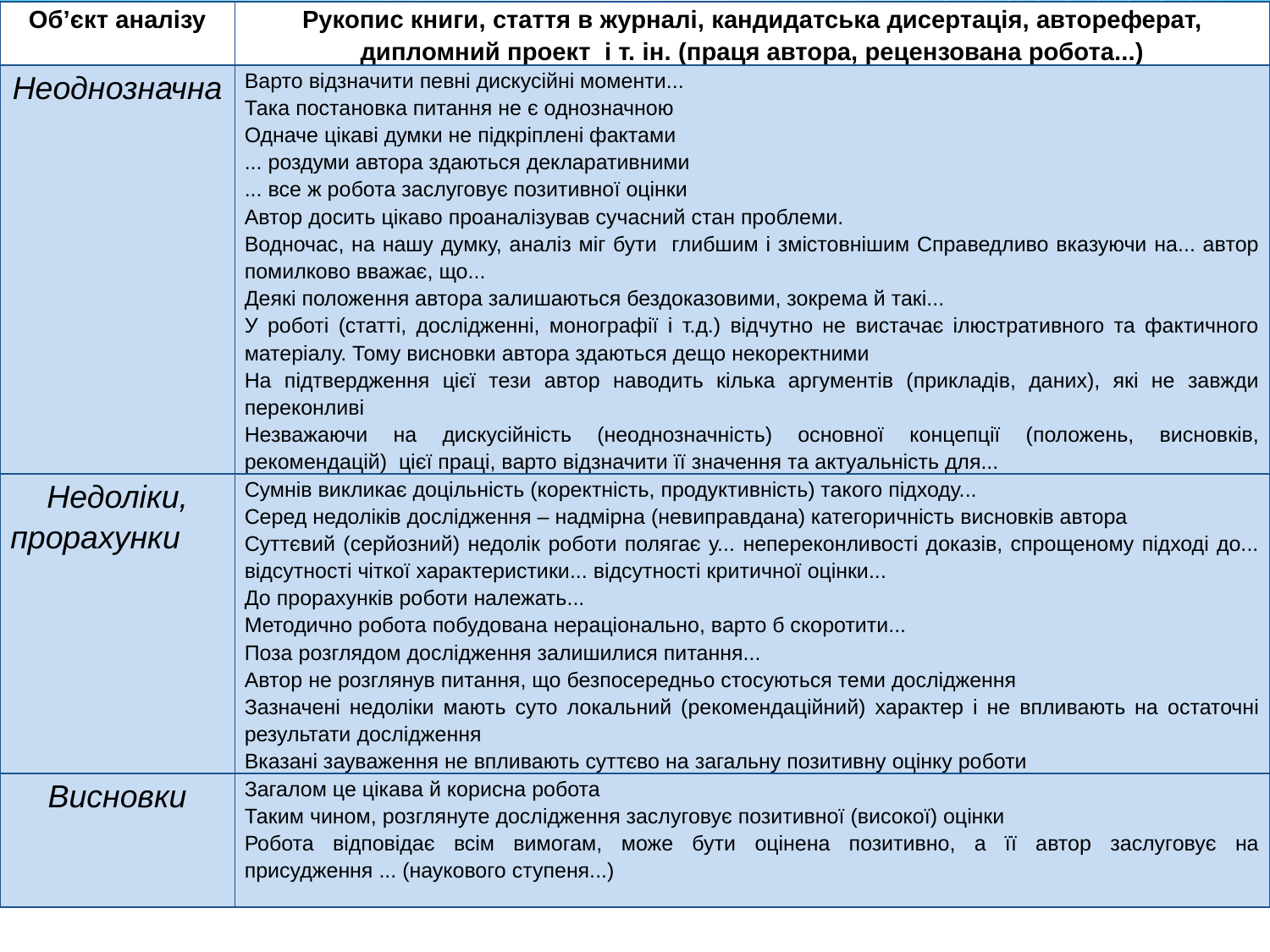

| Об’єкт аналізу | Рукопис книги, стаття в журналі, кандидатська дисертація, автореферат, дипломний проект і т. ін. (праця автора, рецензована робота...) |
| --- | --- |
| Неоднозначна | Варто відзначити певні дискусійні моменти... Така постановка питання не є однозначною Одначе цікаві думки не підкріплені фактами ... роздуми автора здаються декларативними ... все ж робота заслуговує позитивної оцінки Автор досить цікаво проаналізував сучасний стан проблеми. Водночас, на нашу думку, аналіз міг бути глибшим і змістовнішим Справедливо вказуючи на... автор помилково вважає, що... Деякі положення автора залишаються бездоказовими, зокрема й такі... У роботі (статті, дослідженні, монографії і т.д.) відчутно не вистачає ілюстративного та фактичного матеріалу. Тому висновки автора здаються дещо некоректними На підтвердження цієї тези автор наводить кілька аргументів (прикладів, даних), які не завжди переконливі Незважаючи на дискусійність (неоднозначність) основної концепції (положень, висновків, рекомендацій) цієї праці, варто відзначити її значення та актуальність для... |
| Недоліки, прорахунки | Сумнів викликає доцільність (коректність, продуктивність) такого підходу... Серед недоліків дослідження – надмірна (невиправдана) категоричність висновків автора Суттєвий (серйозний) недолік роботи полягає у... непереконливості доказів, спрощеному підході до... відсутності чіткої характеристики... відсутності критичної оцінки... До прорахунків роботи належать... Методично робота побудована нераціонально, варто б скоротити... Поза розглядом дослідження залишилися питання... Автор не розглянув питання, що безпосередньо стосуються теми дослідження Зазначені недоліки мають суто локальний (рекомендаційний) характер і не впливають на остаточні результати дослідження Вказані зауваження не впливають суттєво на загальну позитивну оцінку роботи |
| Висновки | Загалом це цікава й корисна робота Таким чином, розглянуте дослідження заслуговує позитивної (високої) оцінки Робота відповідає всім вимогам, може бути оцінена позитивно, а її автор заслуговує на присудження ... (наукового ступеня...) |